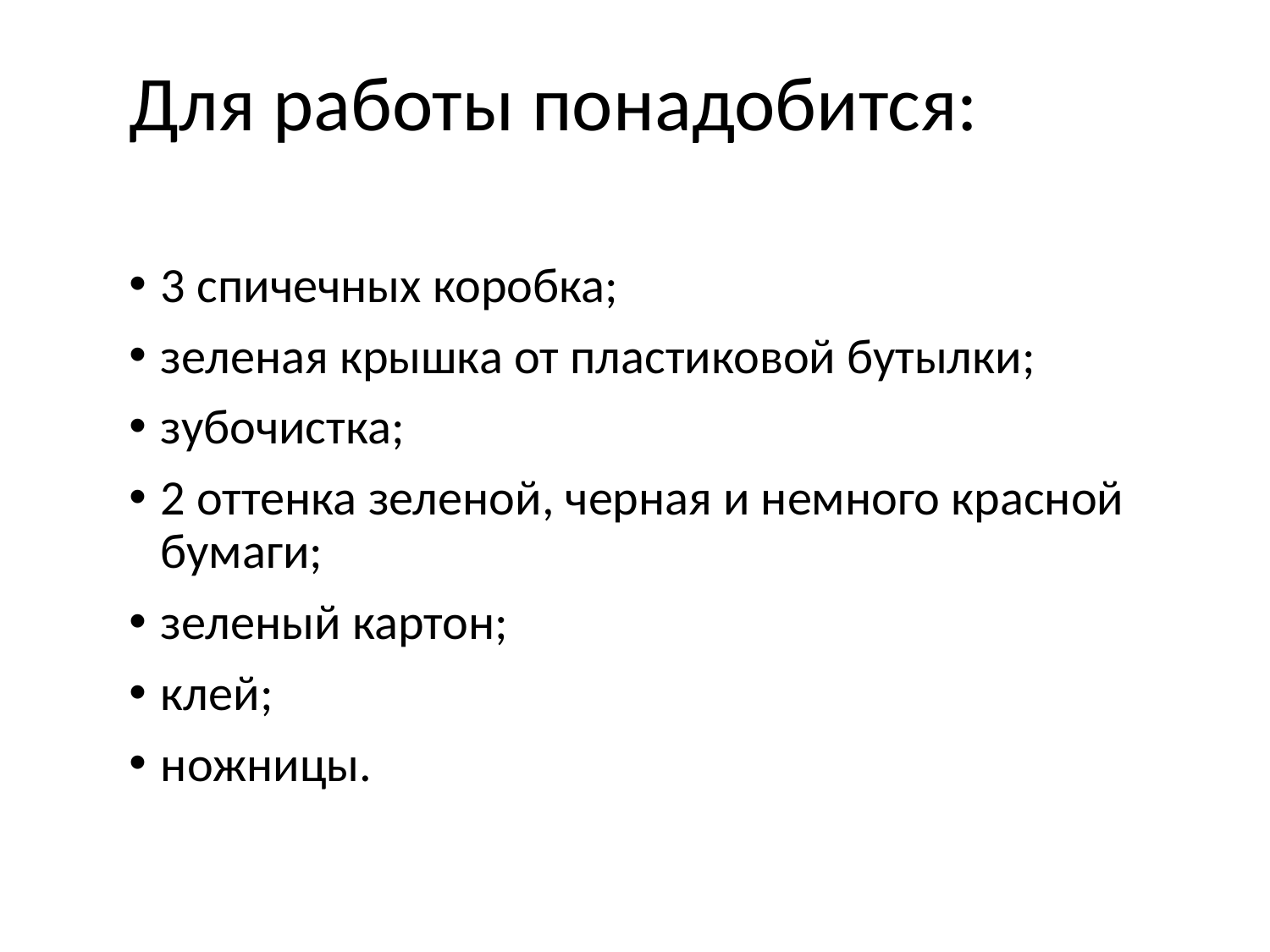

# Для работы понадобится:

3 спичечных коробка;
зеленая крышка от пластиковой бутылки;
зубочистка;
2 оттенка зеленой, черная и немного красной бумаги;
зеленый картон;
клей;
ножницы.